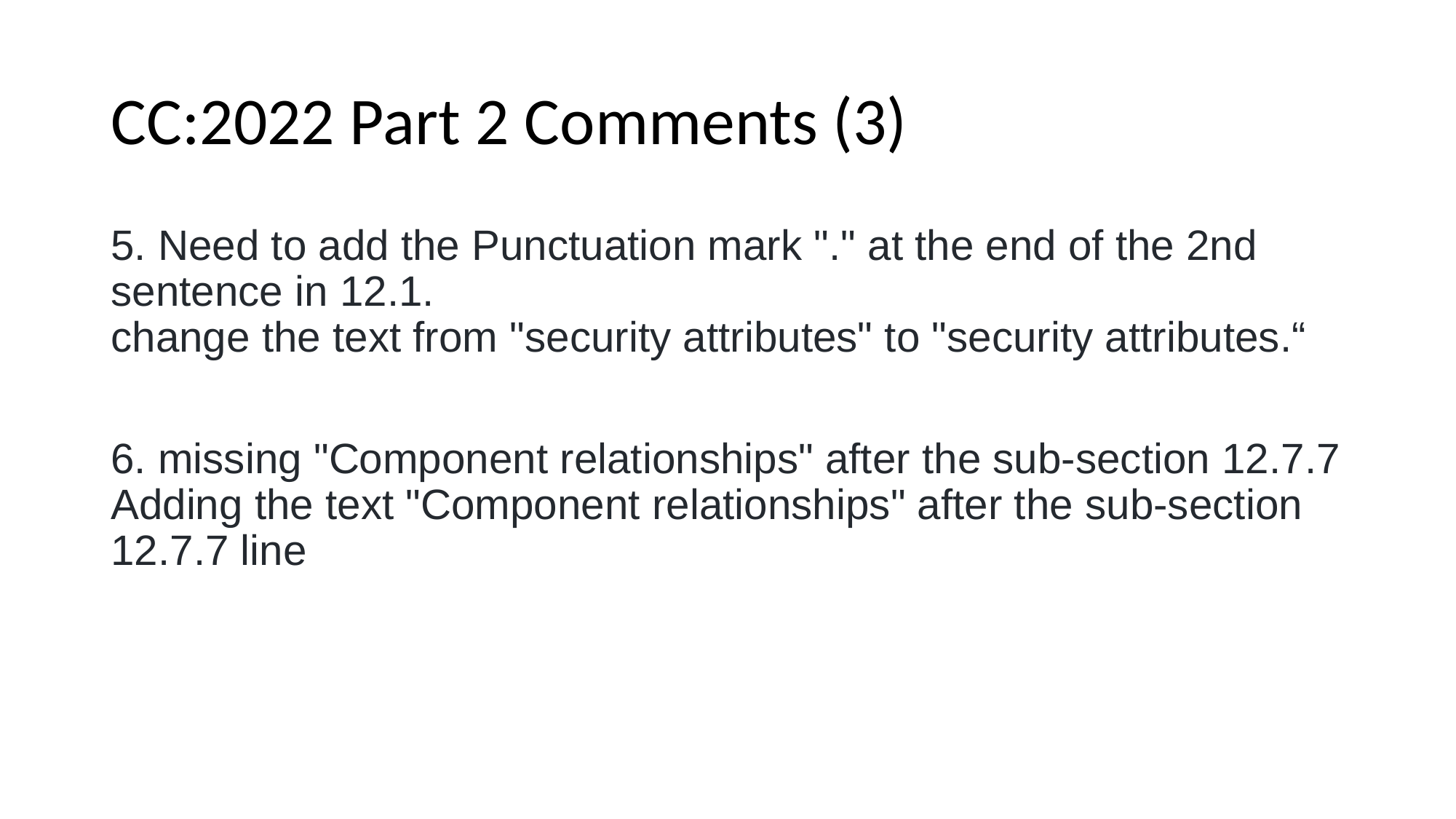

# CC:2022 Part 2 Comments (3)
5. Need to add the Punctuation mark "." at the end of the 2nd sentence in 12.1.
change the text from "security attributes" to "security attributes.“

6. missing "Component relationships" after the sub-section 12.7.7
Adding the text "Component relationships" after the sub-section 12.7.7 line